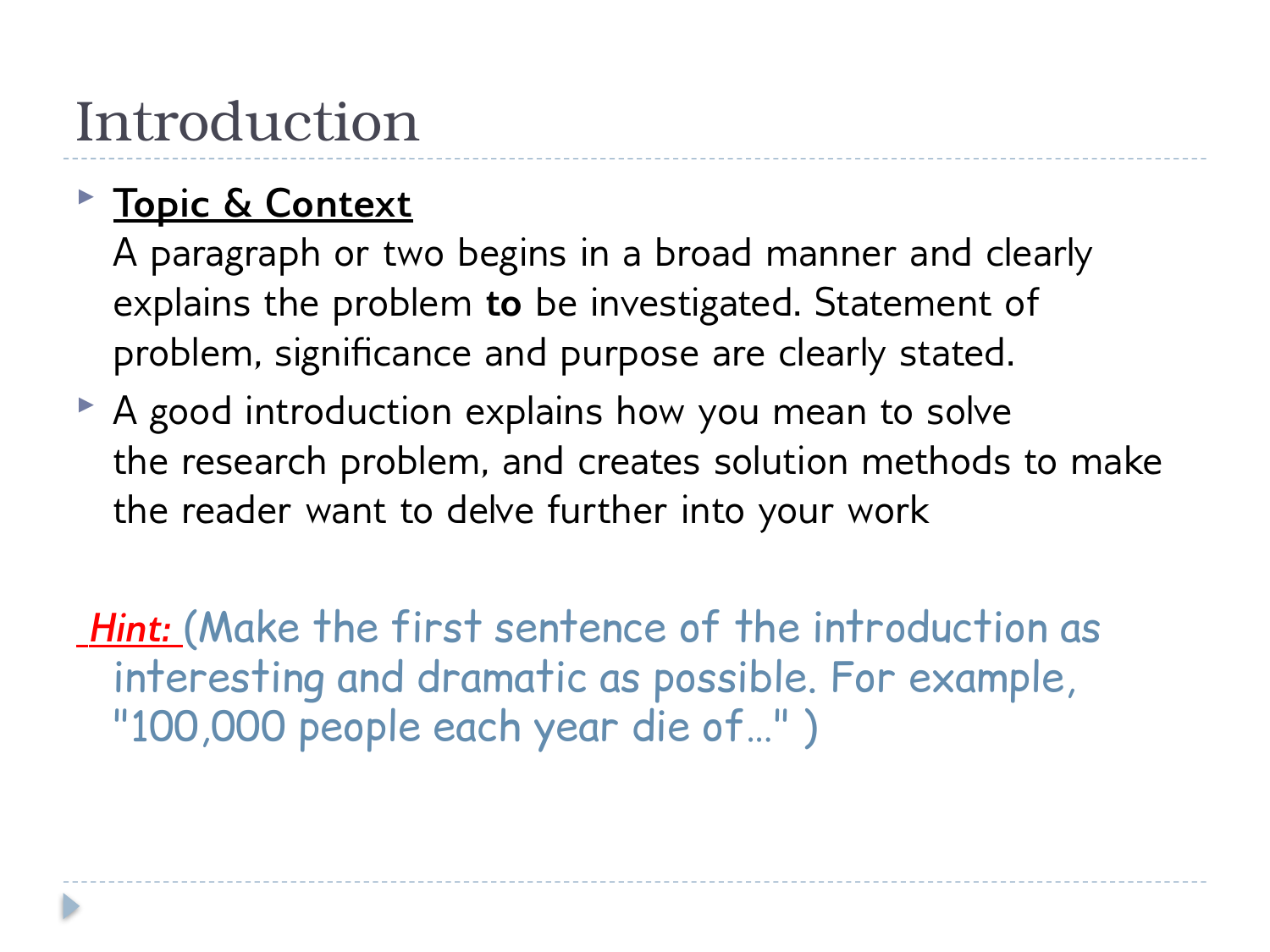

# Introduction
Topic & Context
A paragraph or two begins in a broad manner and clearly explains the problem to be investigated. Statement of problem, significance and purpose are clearly stated.
A good introduction explains how you mean to solve the research problem, and creates solution methods to make the reader want to delve further into your work

 Hint: (Make the first sentence of the introduction as interesting and dramatic as possible. For example, "100,000 people each year die of…" )